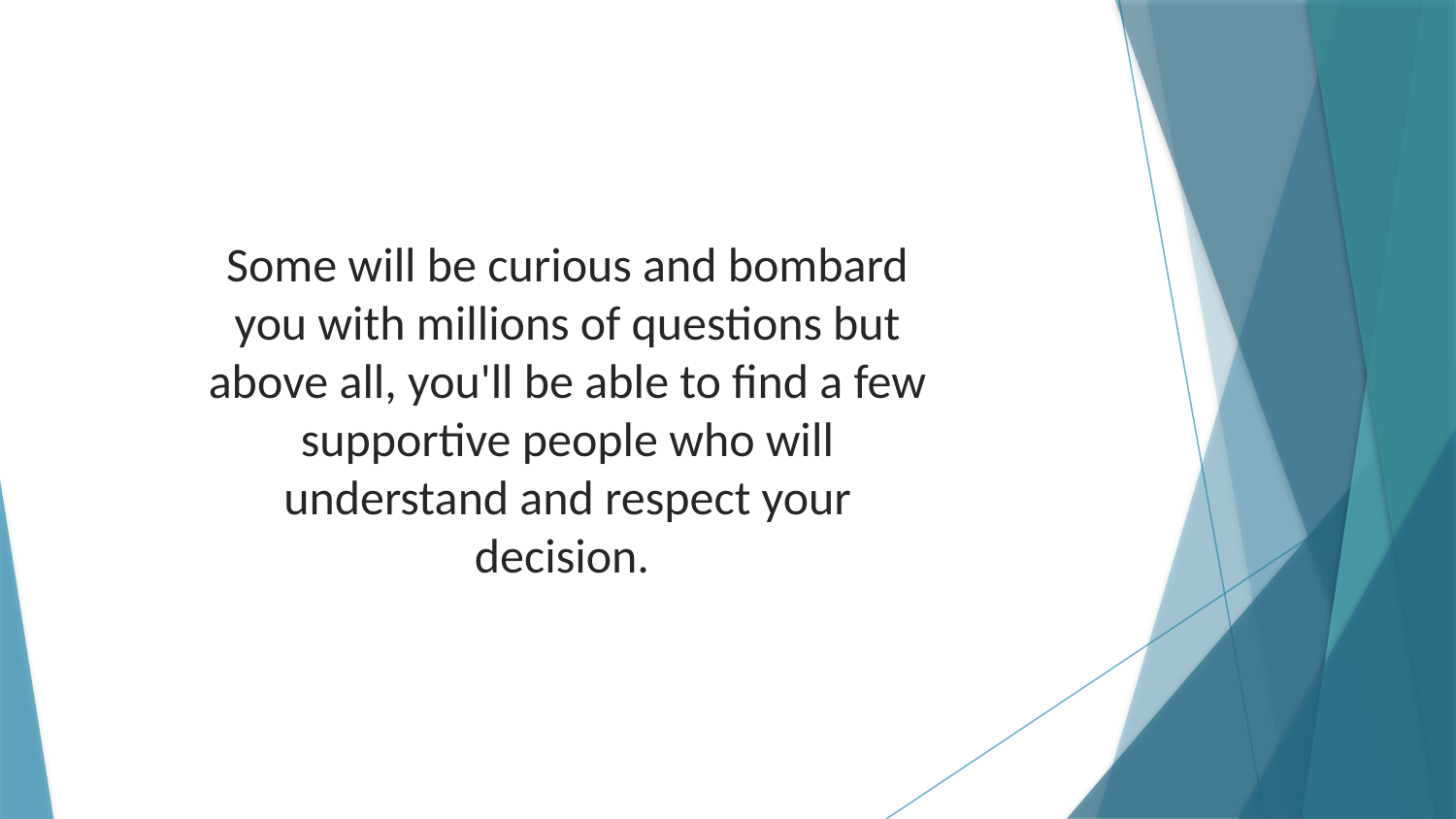

Some will be curious and bombard you with millions of questions but above all, you'll be able to find a few supportive people who will understand and respect your decision.